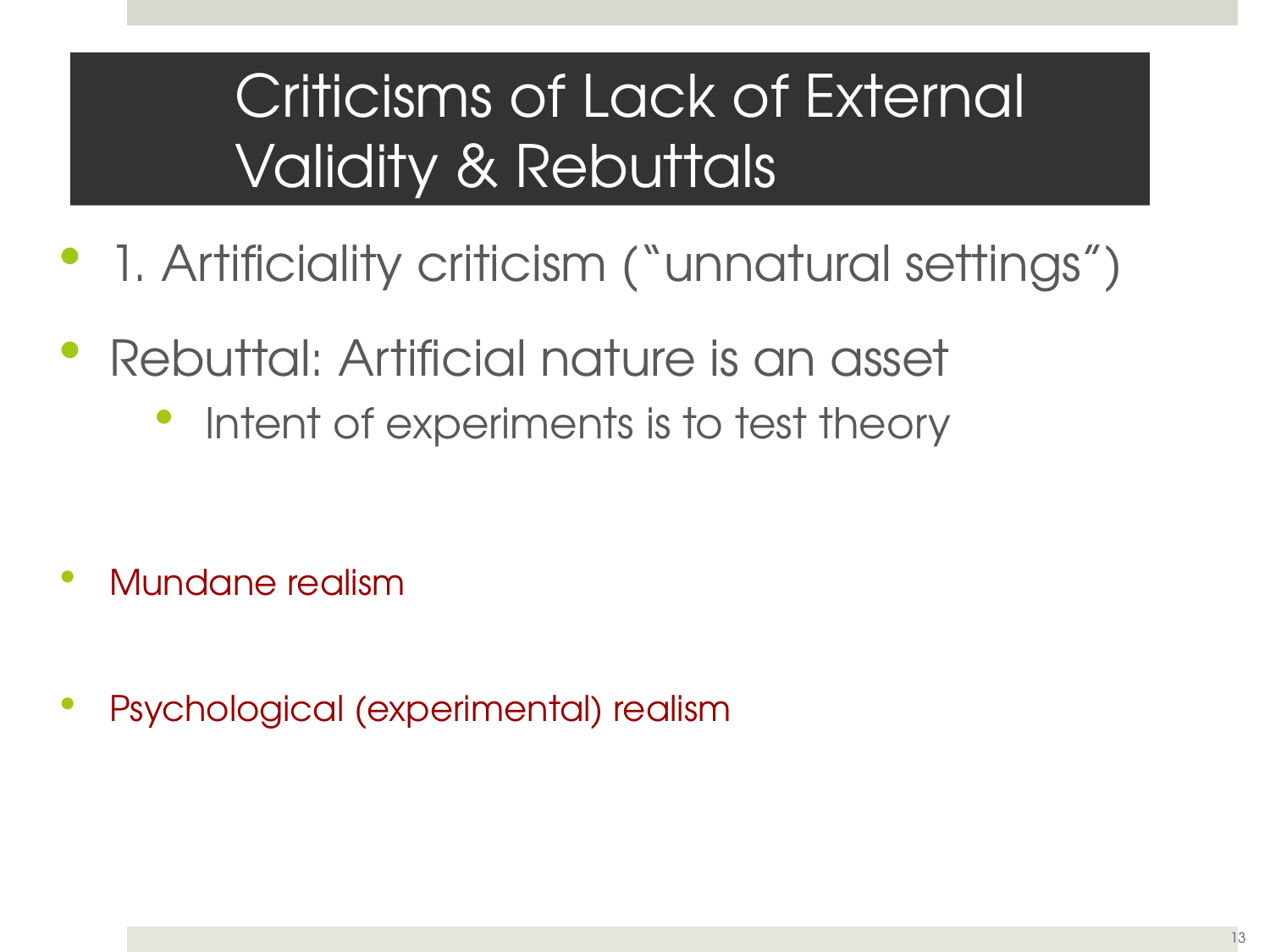

# Criticisms of Lack of External Validity & Rebuttals

1. Artificiality criticism (“unnatural settings”)
Rebuttal: Artificial nature is an asset
Intent of experiments is to test theory

Mundane realism

Psychological (experimental) realism
13